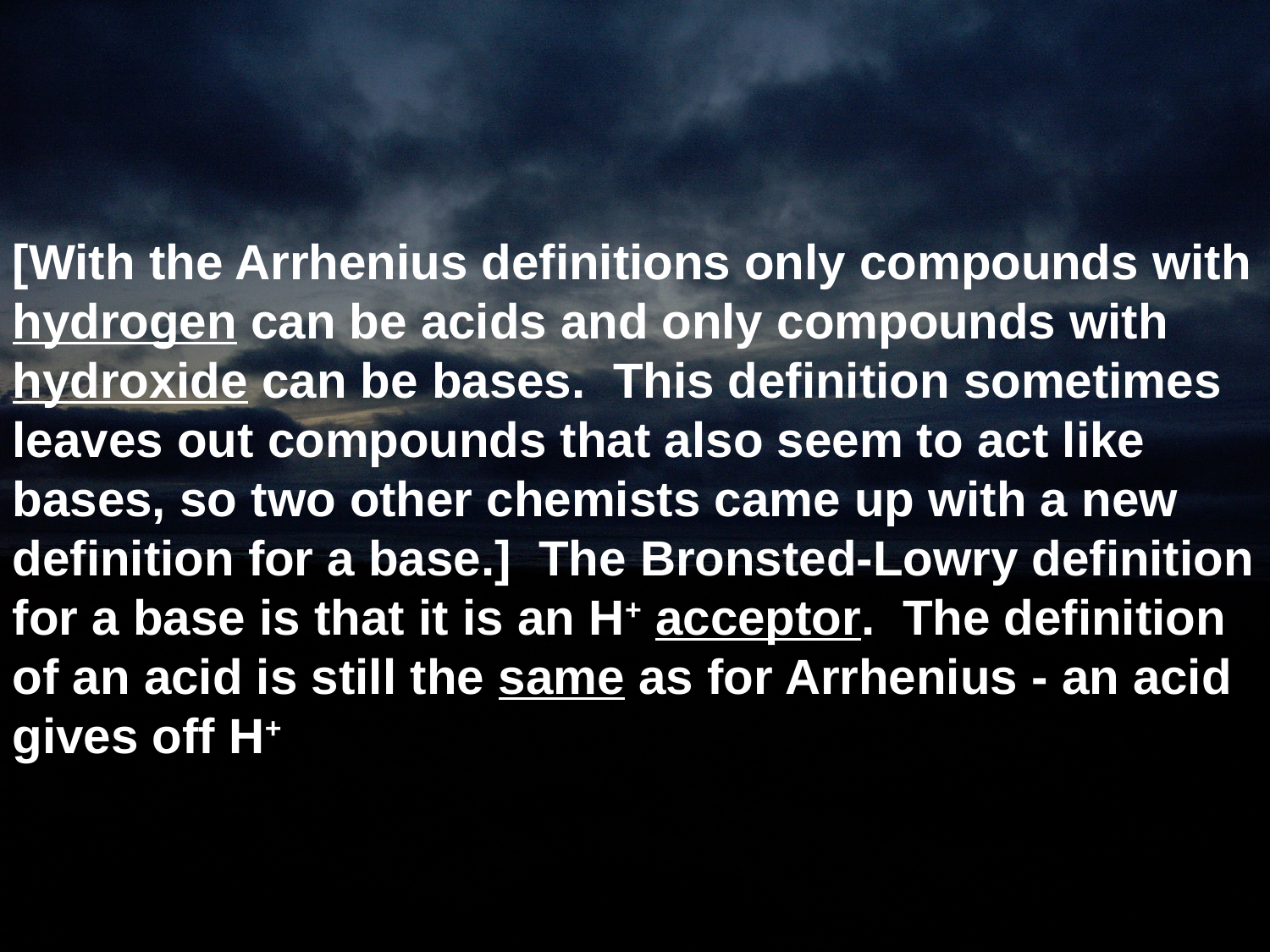

[With the Arrhenius definitions only compounds with hydrogen can be acids and only compounds with hydroxide can be bases.  This definition sometimes leaves out compounds that also seem to act like bases, so two other chemists came up with a new definition for a base.]  The Bronsted-Lowry definition for a base is that it is an H+ acceptor.  The definition of an acid is still the same as for Arrhenius - an acid gives off H+